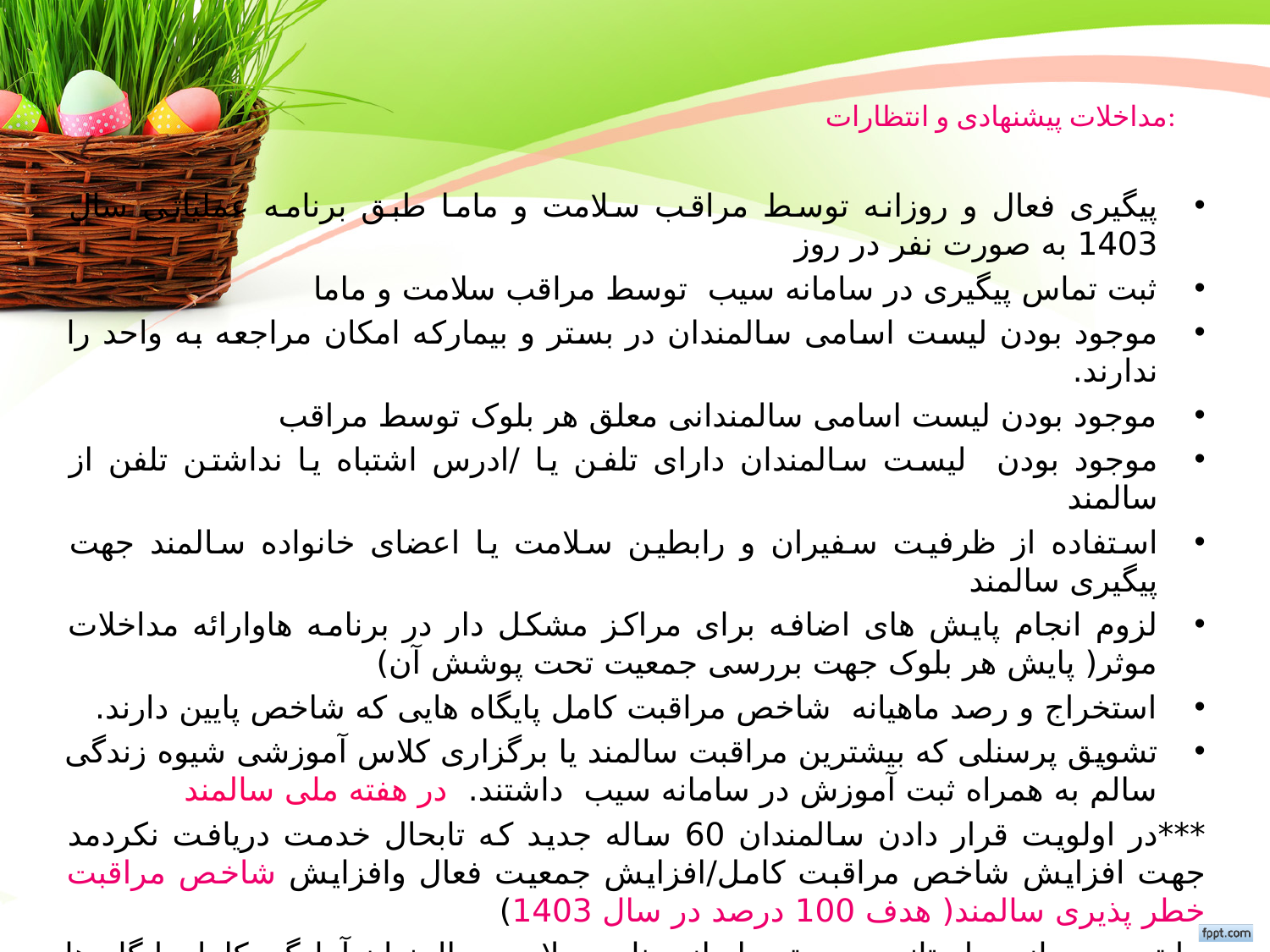

# مداخلات پیشنهادی و انتظارات:
پیگیری فعال و روزانه توسط مراقب سلامت و ماما طبق برنامه عملیاتی سال 1403 به صورت نفر در روز
ثبت تماس پیگیری در سامانه سیب  توسط مراقب سلامت و ماما
موجود بودن لیست اسامی سالمندان در بستر و بیمارکه امکان مراجعه به واحد را ندارند.
موجود بودن لیست اسامی سالمندانی معلق هر بلوک توسط مراقب
موجود بودن  لیست سالمندان دارای تلفن یا /ادرس اشتباه یا نداشتن تلفن از سالمند
استفاده از ظرفیت سفیران و رابطین سلامت یا اعضای خانواده سالمند جهت پیگیری سالمند
لزوم انجام پایش های اضافه برای مراکز مشکل دار در برنامه هاوارائه مداخلات موثر( پایش هر بلوک جهت بررسی جمعیت تحت پوشش آن)
استخراج و رصد ماهیانه  شاخص مراقبت کامل پایگاه هایی که شاخص پایین دارند.
تشویق پرسنلی که بیشترین مراقبت سالمند یا برگزاری کلاس آموزشی شیوه زندگی سالم به همراه ثبت آموزش در سامانه سیب  داشتند.  در هفته ملی سالمند
***در اولویت قرار دادن سالمندان 60 ساله جدید که تابحال خدمت دریافت نکردمد جهت افزایش شاخص مراقبت کامل/افزایش جمعیت فعال وافزایش شاخص مراقبت خطر پذیری سالمند( هدف 100 درصد در سال 1403)
 با توجه به بازدید استانی سوم تیرماه از برنامه سلامت سالمندان آمادگی کامل پایگاه ها و خانه های بهداشت و تکمیل چک لیست برنامه سلامت سالمندان به صورت خودارزیابی و رفع مشکلات چک لیست
مروربسته خدمتی سالمندان  با توجه به سوالات آگاهی چک لیست سالمندان
تست سقوط سالمند در کلیه اتاق های مراقبین پررنگ گردد.